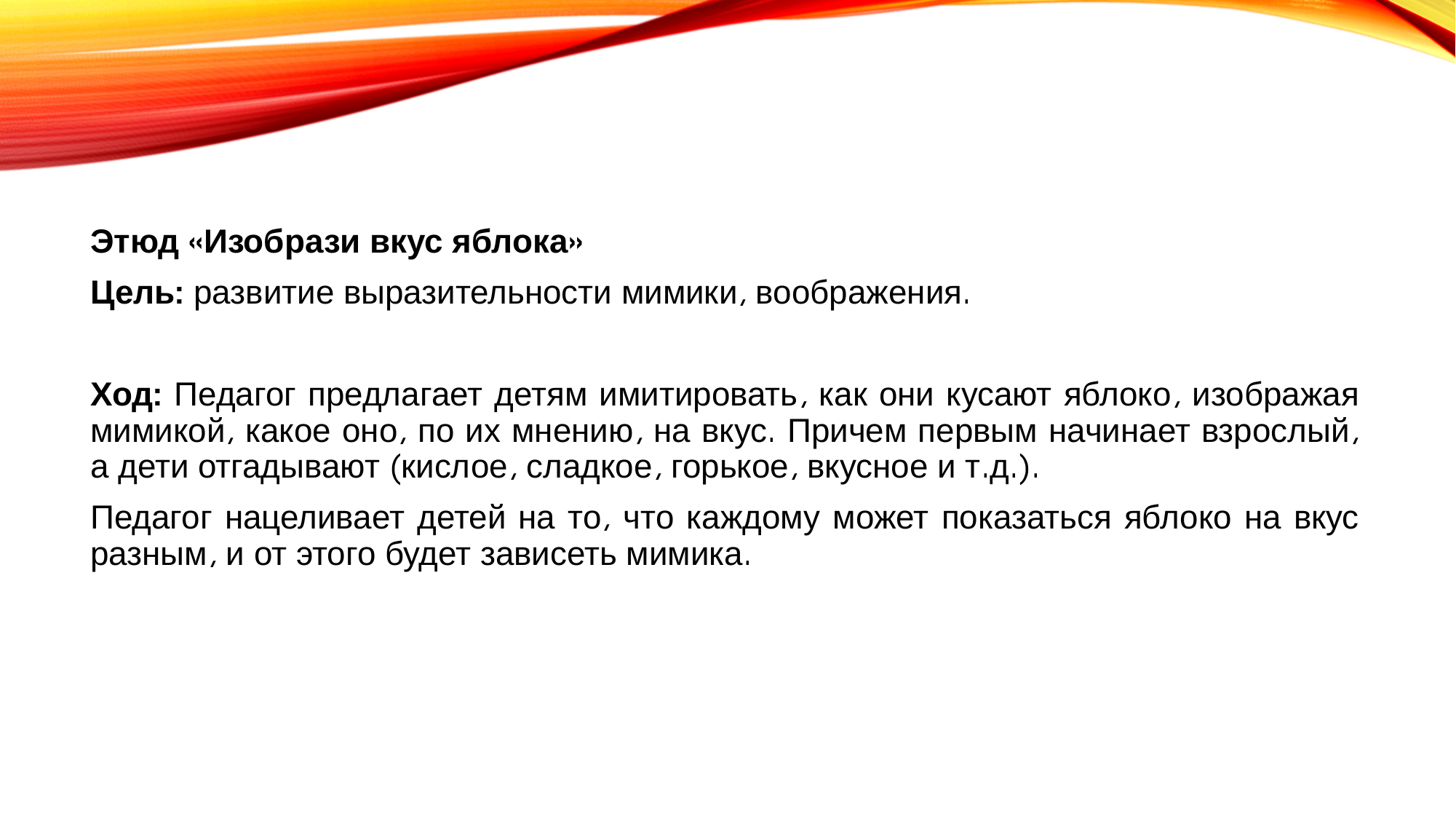

Этюд «Изобрази вкус яблока»
Цель: развитие выразительности мимики, воображения.

Ход: Педагог предлагает детям имитировать, как они кусают яблоко, изображая мимикой, какое оно, по их мнению, на вкус. Причем первым начинает взрослый, а дети отгадывают (кислое, сладкое, горькое, вкусное и т.д.).
Педагог нацеливает детей на то, что каждому может показаться яблоко на вкус разным, и от этого будет зависеть мимика.